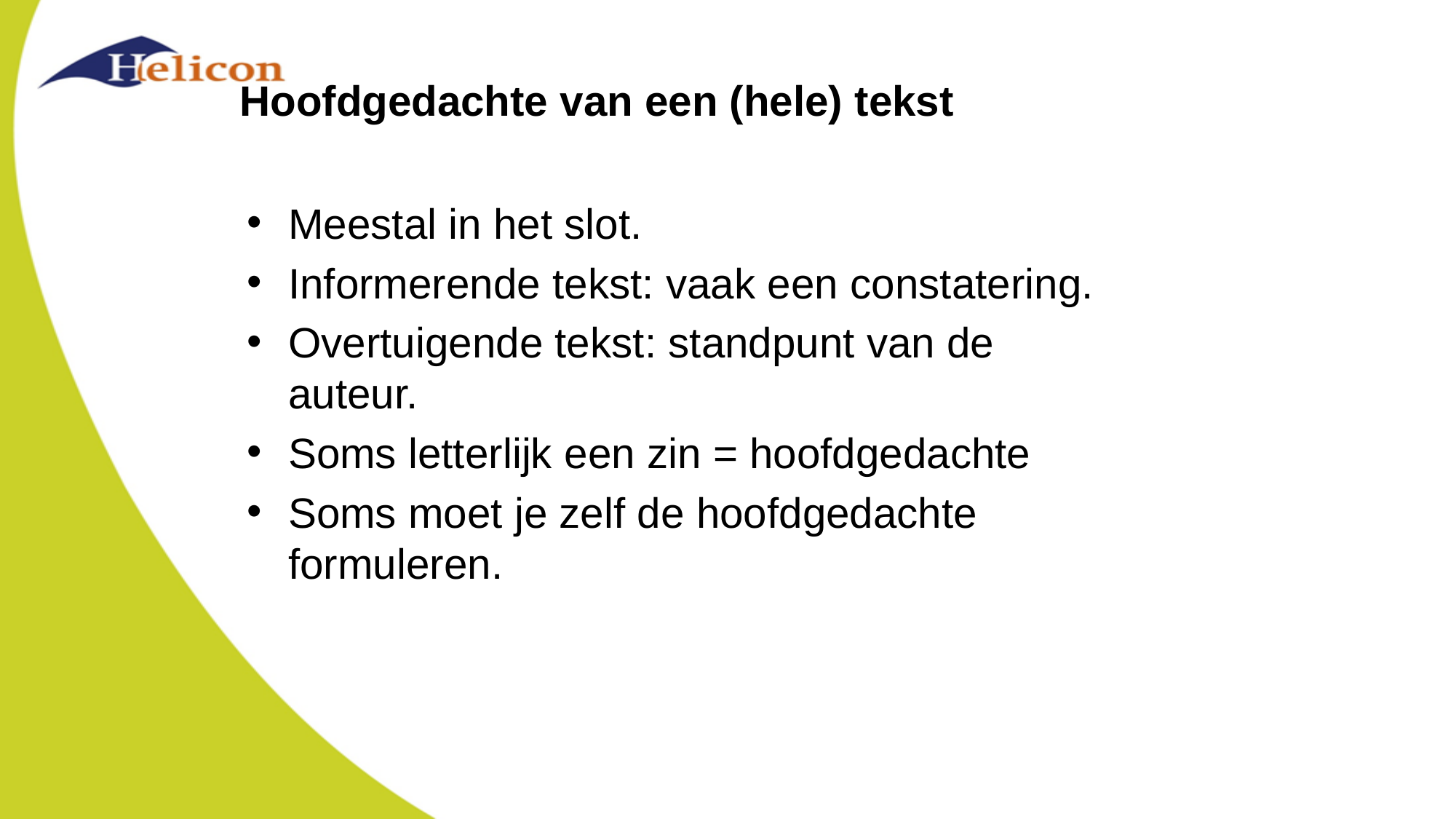

# Hoofdgedachte van een (hele) tekst
Meestal in het slot.
Informerende tekst: vaak een constatering.
Overtuigende tekst: standpunt van de auteur.
Soms letterlijk een zin = hoofdgedachte
Soms moet je zelf de hoofdgedachte formuleren.